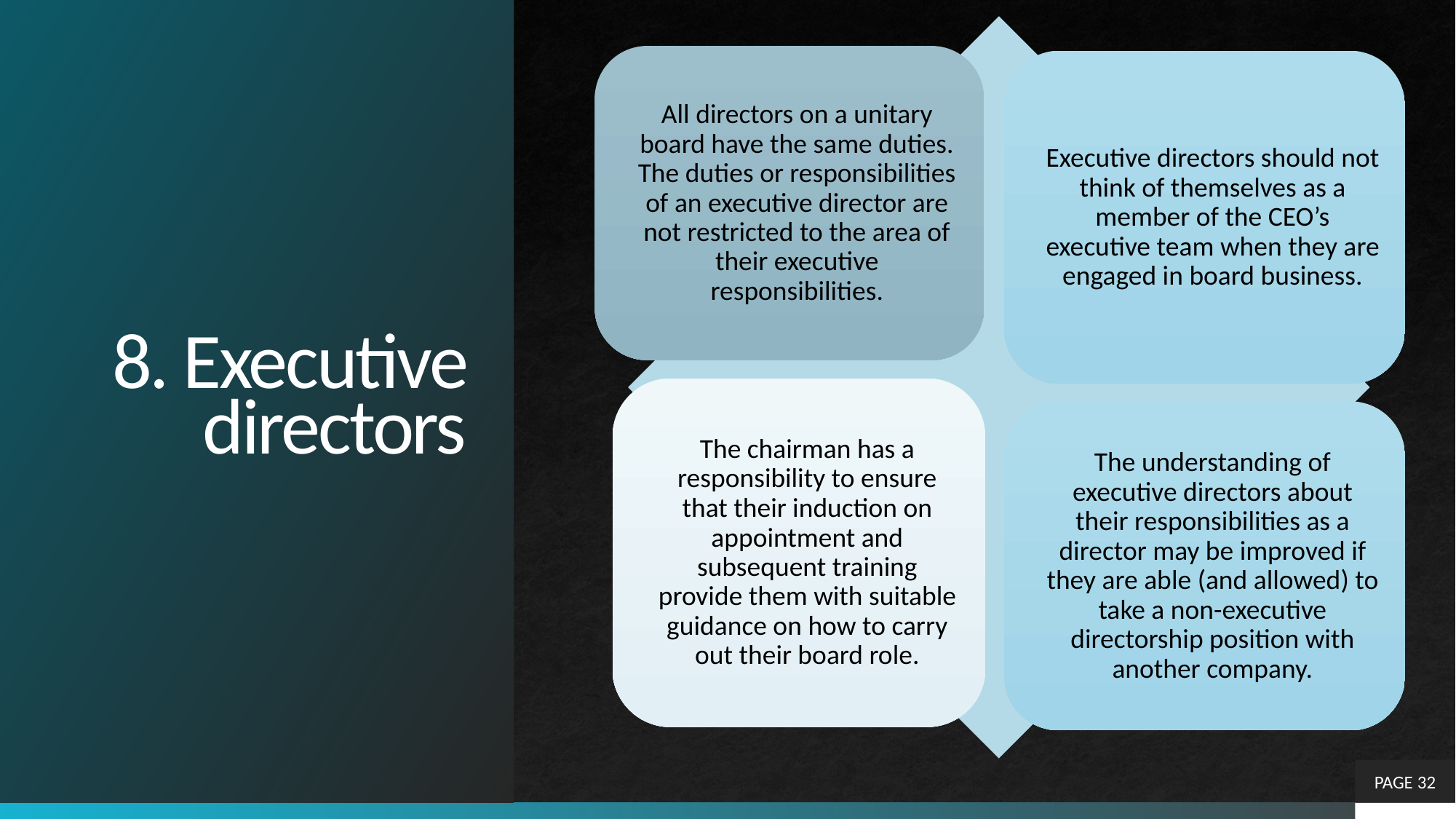

# 8. Executive directors
All directors on a unitary board have the same duties. The duties or responsibilities of an executive director are not restricted to the area of their executive responsibilities.
Executive directors should not think of themselves as a member of the CEO’s executive team when they are engaged in board business.
The chairman has a responsibility to ensure that their induction on appointment and subsequent training provide them with suitable guidance on how to carry out their board role.
The understanding of executive directors about their responsibilities as a director may be improved if they are able (and allowed) to take a non-executive directorship position with another company.
PAGE 32